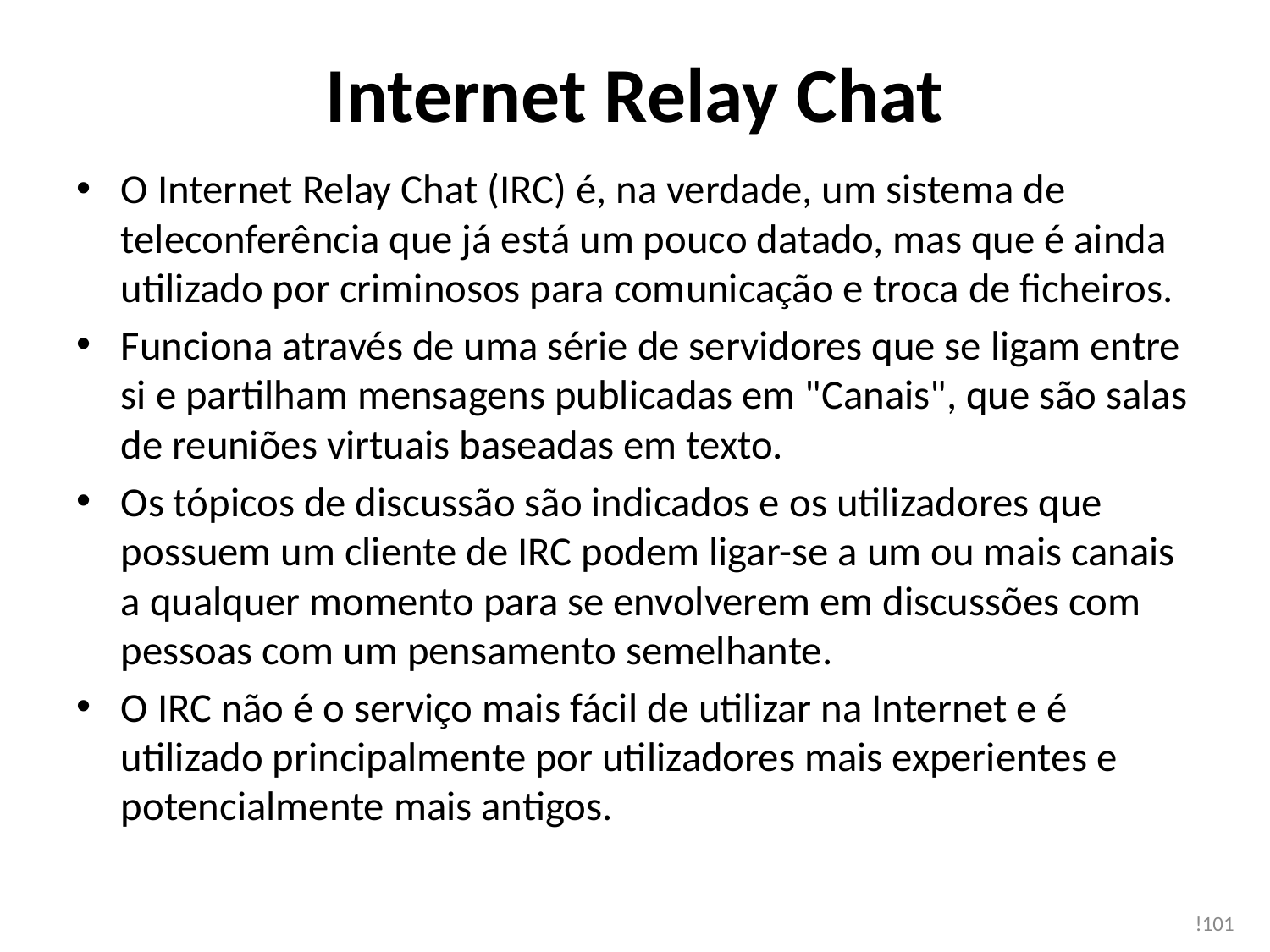

# Internet Relay Chat
O Internet Relay Chat (IRC) é, na verdade, um sistema de teleconferência que já está um pouco datado, mas que é ainda utilizado por criminosos para comunicação e troca de ficheiros.
Funciona através de uma série de servidores que se ligam entre si e partilham mensagens publicadas em "Canais", que são salas de reuniões virtuais baseadas em texto.
Os tópicos de discussão são indicados e os utilizadores que possuem um cliente de IRC podem ligar-se a um ou mais canais a qualquer momento para se envolverem em discussões com pessoas com um pensamento semelhante.
O IRC não é o serviço mais fácil de utilizar na Internet e é utilizado principalmente por utilizadores mais experientes e potencialmente mais antigos.
!101